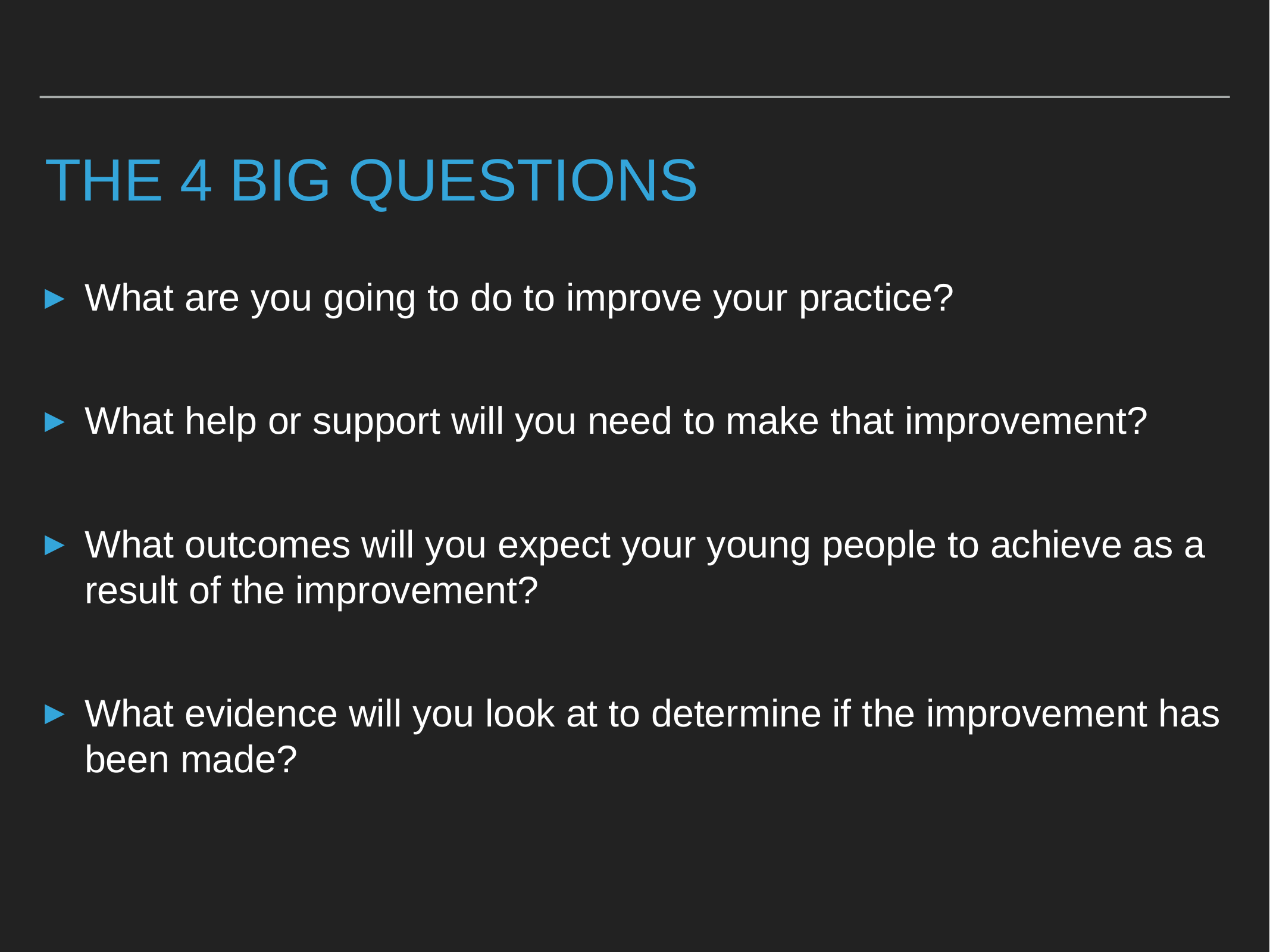

# The 4 big questions
What are you going to do to improve your practice?
What help or support will you need to make that improvement?
What outcomes will you expect your young people to achieve as a result of the improvement?
What evidence will you look at to determine if the improvement has been made?